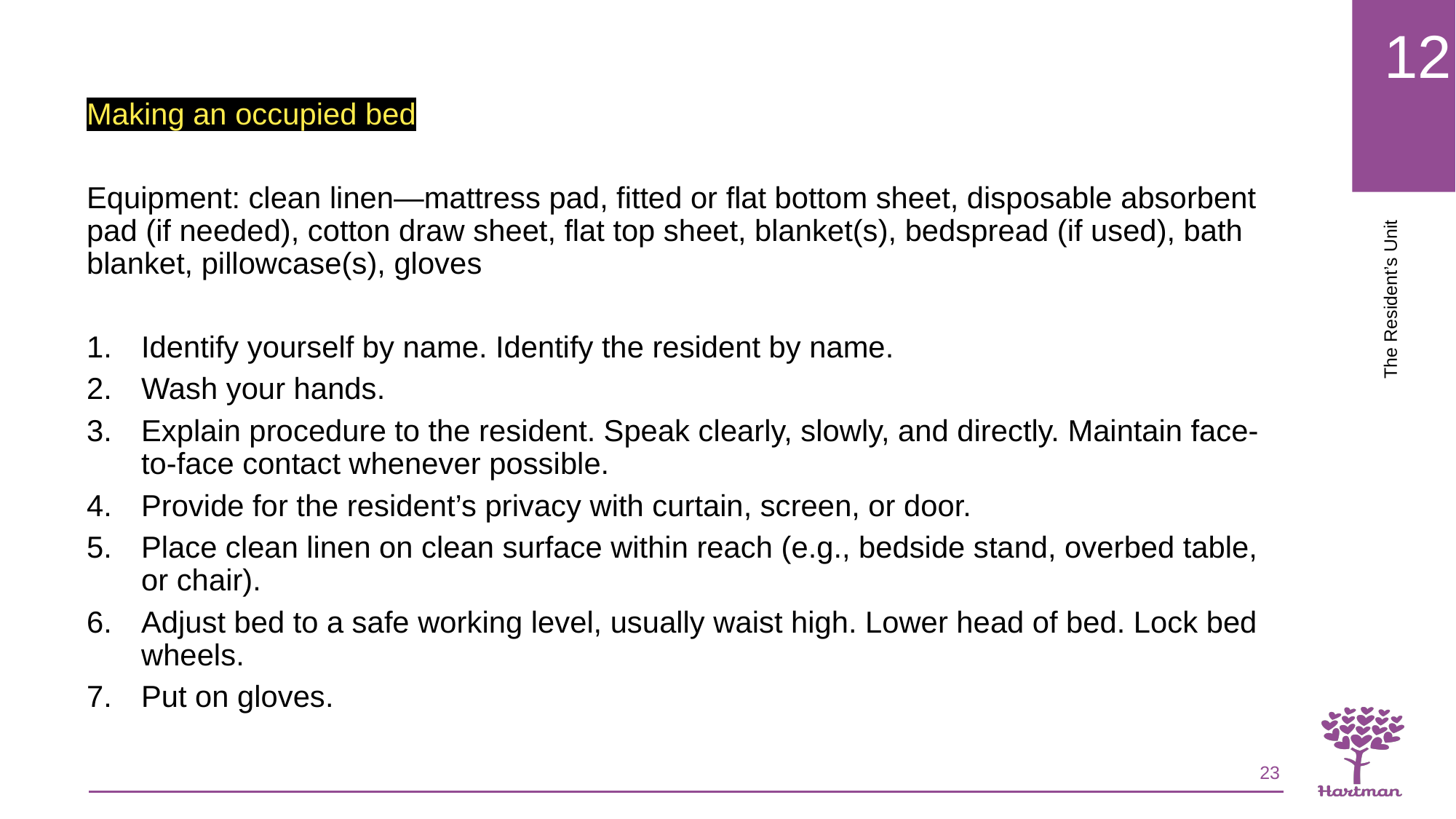

Making an occupied bed

Equipment: clean linen—mattress pad, fitted or flat bottom sheet, disposable absorbent pad (if needed), cotton draw sheet, flat top sheet, blanket(s), bedspread (if used), bath blanket, pillowcase(s), gloves

Identify yourself by name. Identify the resident by name.
Wash your hands.
Explain procedure to the resident. Speak clearly, slowly, and directly. Maintain face-to-face contact whenever possible.
Provide for the resident’s privacy with curtain, screen, or door.
Place clean linen on clean surface within reach (e.g., bedside stand, overbed table, or chair).
Adjust bed to a safe working level, usually waist high. Lower head of bed. Lock bed wheels.
Put on gloves.

23